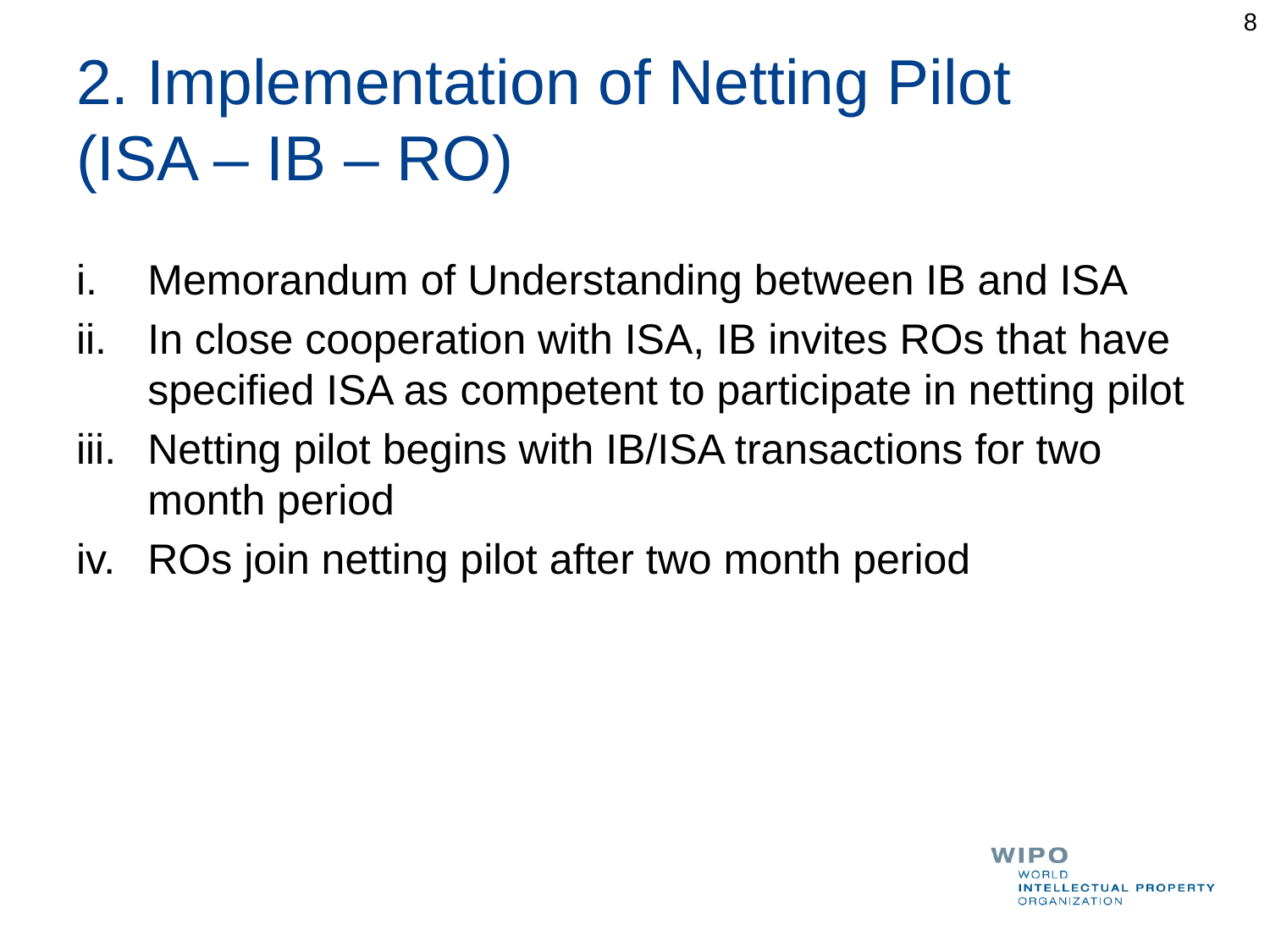

8
# 2. Implementation of Netting Pilot (ISA – IB – RO)
Memorandum of Understanding between IB and ISA
In close cooperation with ISA, IB invites ROs that have specified ISA as competent to participate in netting pilot
Netting pilot begins with IB/ISA transactions for two month period
ROs join netting pilot after two month period